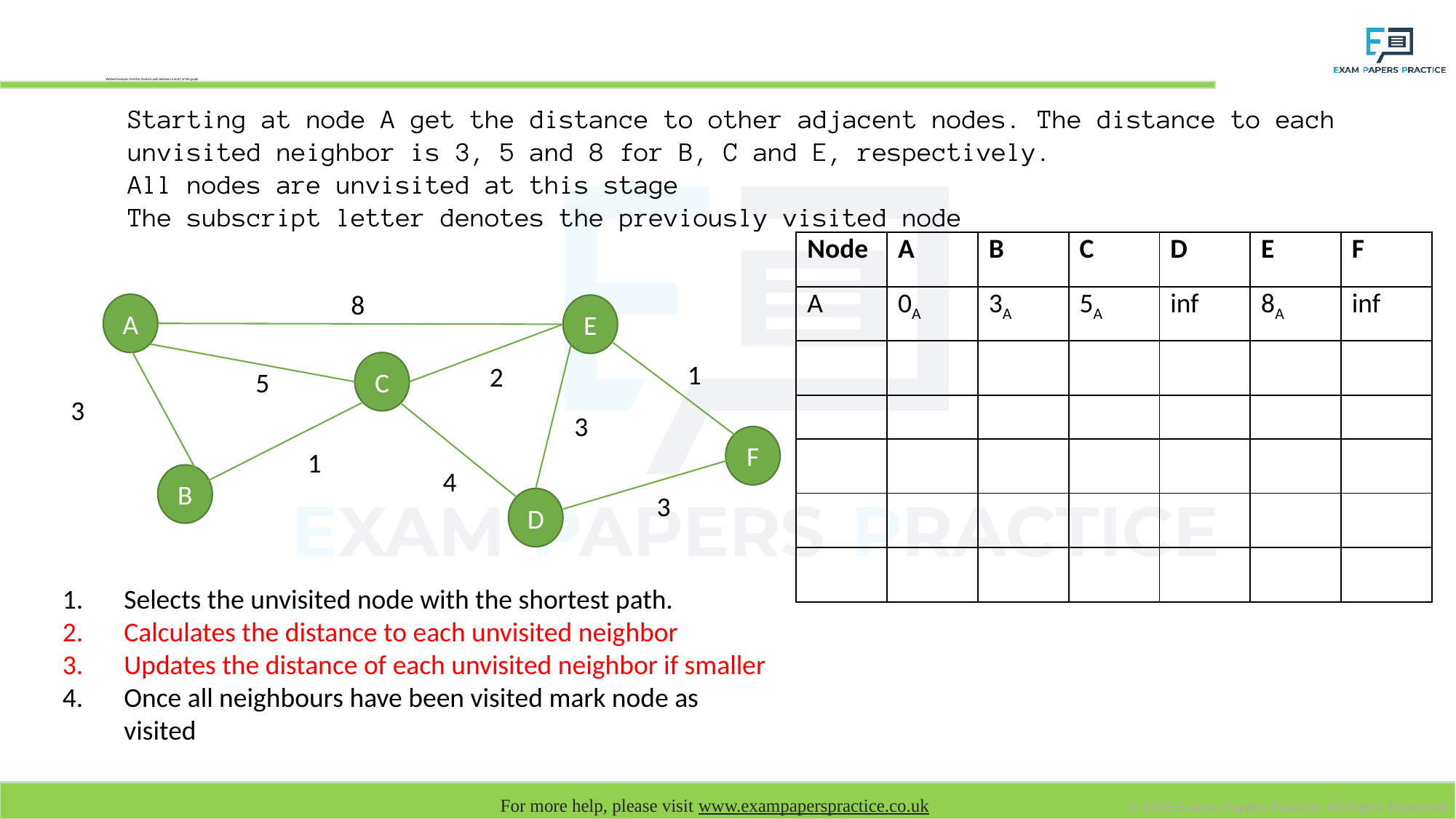

# Worked Example: Find the shortest path between A and F of this graph
Starting at node A get the distance to other adjacent nodes. The distance to each unvisited neighbor is 3, 5 and 8 for B, C and E, respectively.
All nodes are unvisited at this stage
The subscript letter denotes the previously visited node
| Node | A | B | C | D | E | F |
| --- | --- | --- | --- | --- | --- | --- |
| A | 0A | 3A | 5A | inf | 8A | inf |
|  |  |  |  |  |  |  |
|  |  |  |  |  |  |  |
|  |  |  |  |  |  |  |
|  |  |  |  |  |  |  |
|  |  |  |  |  |  |  |
8
A
E
1
C
2
5
3
3
F
1
4
B
3
D
Selects the unvisited node with the shortest path.
Calculates the distance to each unvisited neighbor
Updates the distance of each unvisited neighbor if smaller
Once all neighbours have been visited mark node as visited